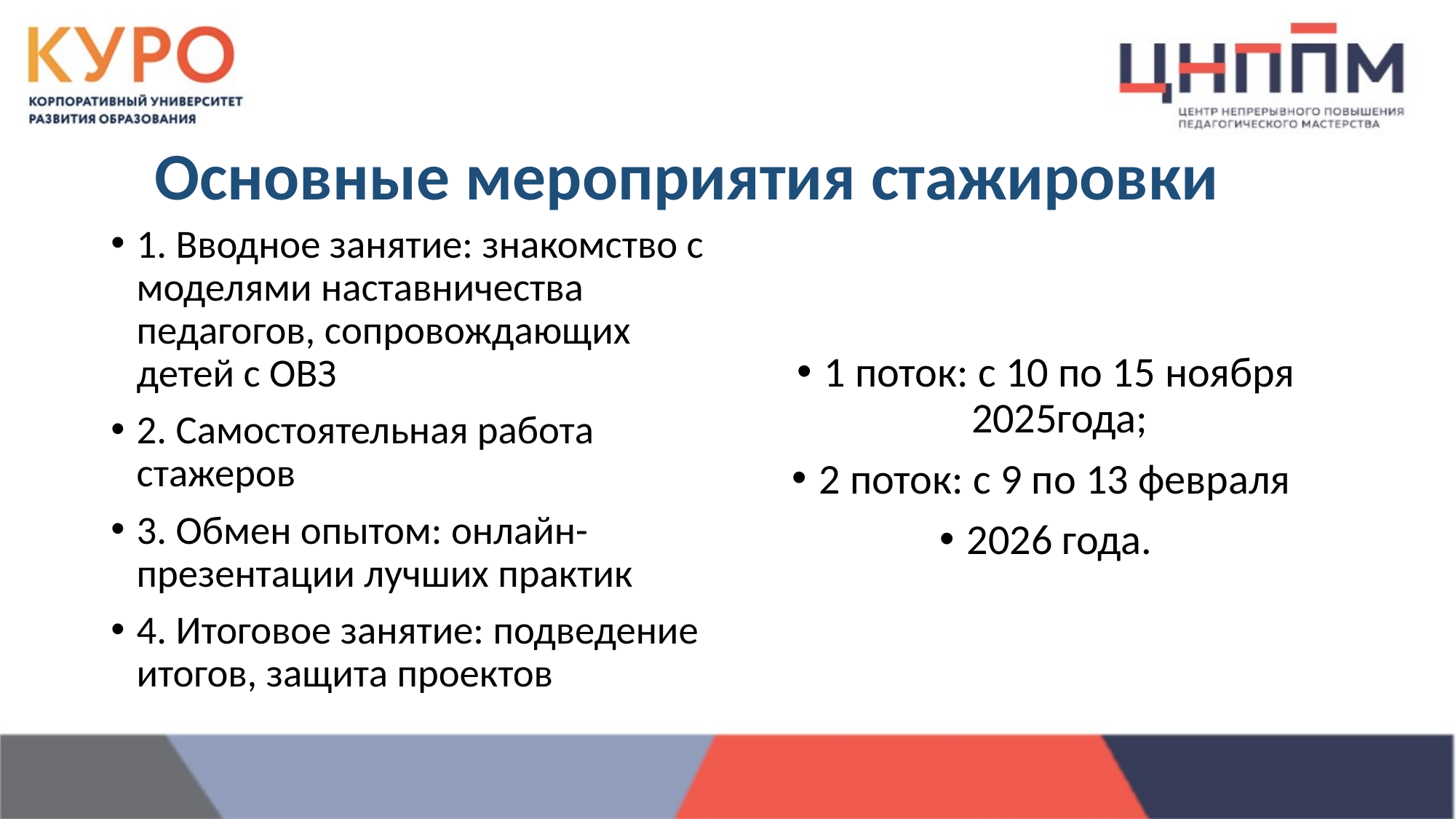

# Основные мероприятия стажировки
1. Вводное занятие: знакомство с моделями наставничества педагогов, сопровождающих детей с ОВЗ
2. Самостоятельная работа стажеров
3. Обмен опытом: онлайн-презентации лучших практик
4. Итоговое занятие: подведение итогов, защита проектов

1 поток: с 10 по 15 ноября 2025года;
2 поток: с 9 по 13 февраля
2026 года.